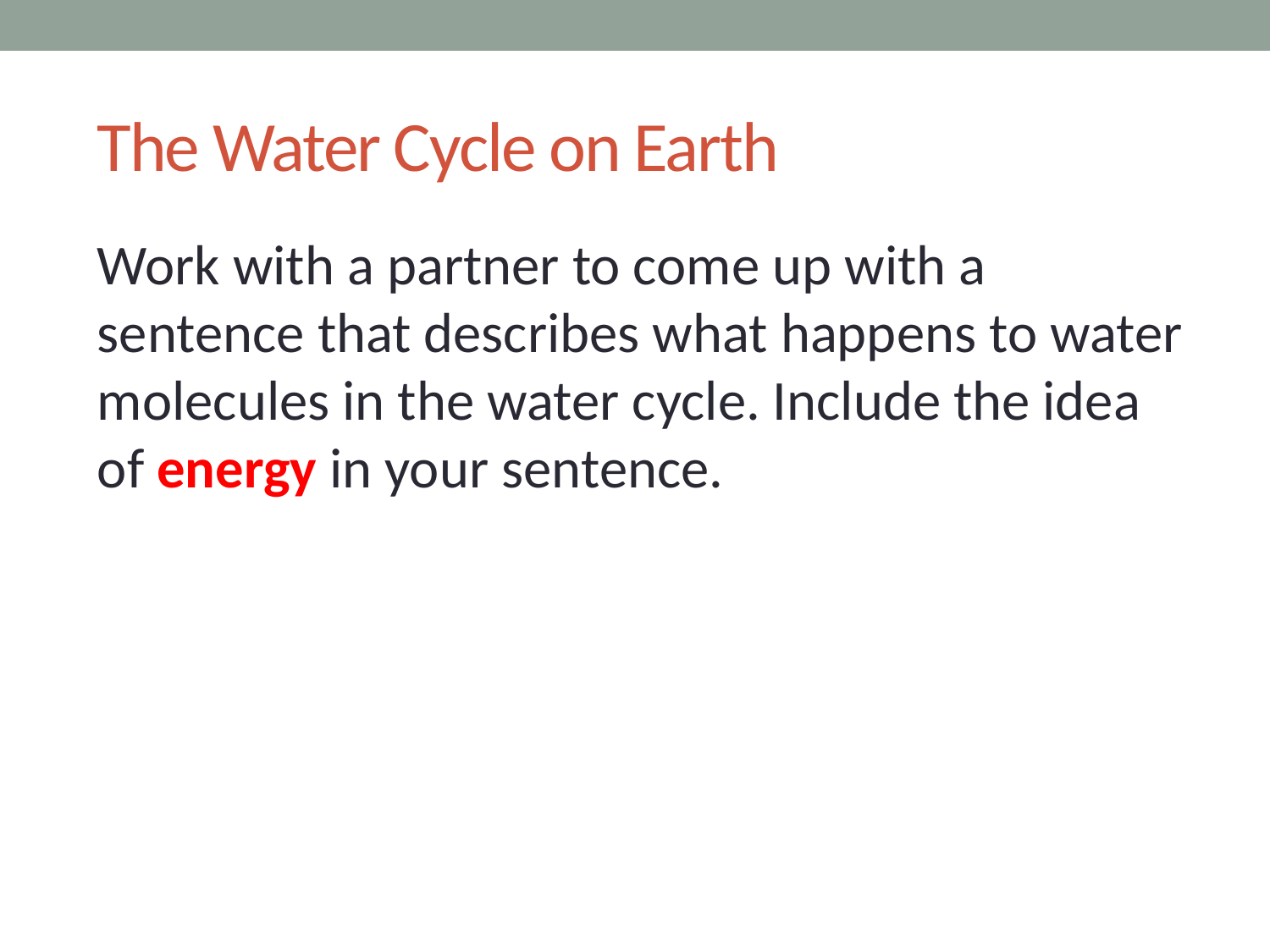

# The Water Cycle on Earth
Work with a partner to come up with a sentence that describes what happens to water molecules in the water cycle. Include the idea of energy in your sentence.